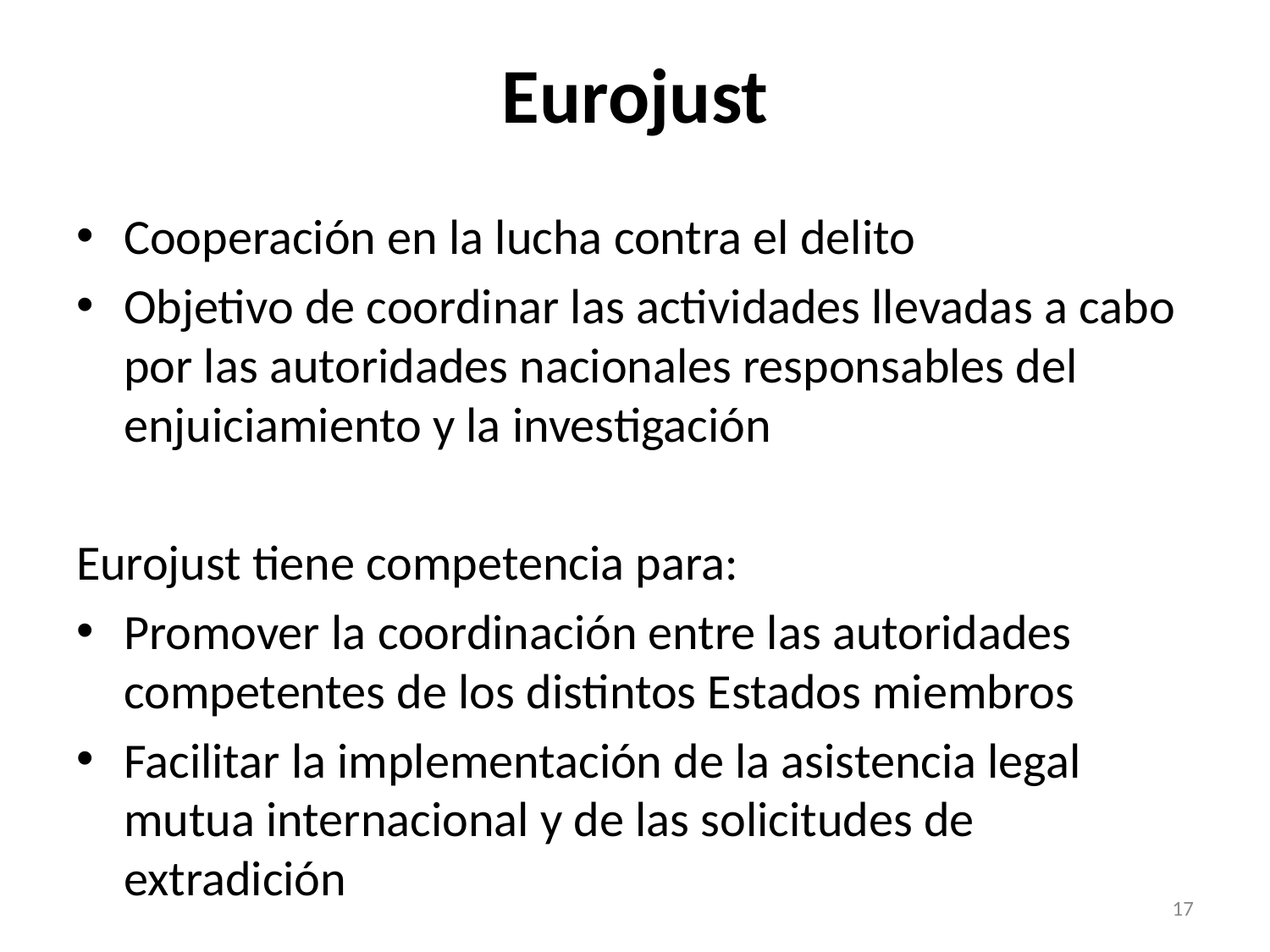

# Eurojust
Cooperación en la lucha contra el delito
Objetivo de coordinar las actividades llevadas a cabo por las autoridades nacionales responsables del enjuiciamiento y la investigación

Eurojust tiene competencia para:
Promover la coordinación entre las autoridades competentes de los distintos Estados miembros
Facilitar la implementación de la asistencia legal mutua internacional y de las solicitudes de extradición
17